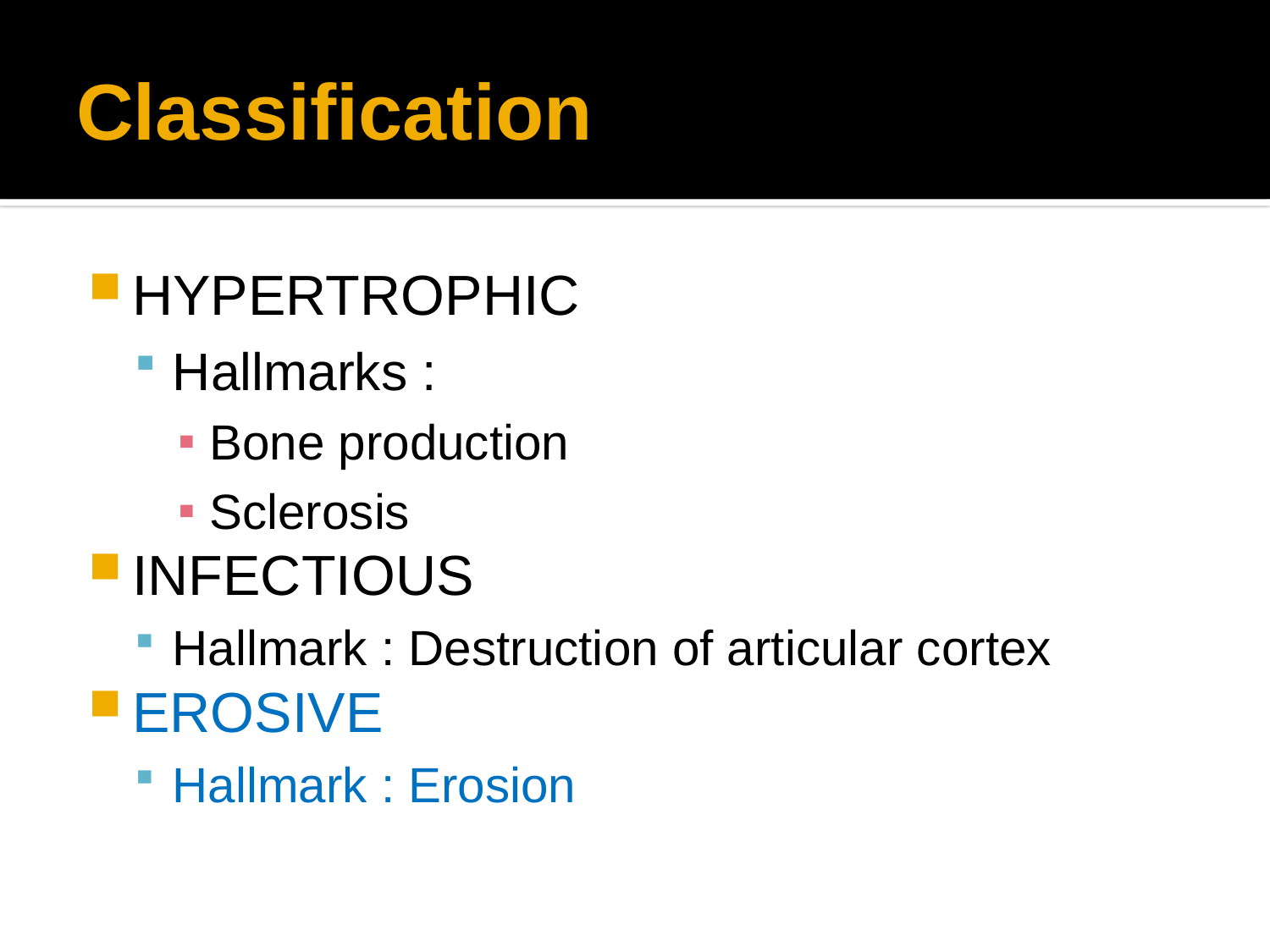

# Classification
HYPERTROPHIC
Hallmarks :
Bone production
Sclerosis
INFECTIOUS
Hallmark : Destruction of articular cortex
EROSIVE
Hallmark : Erosion